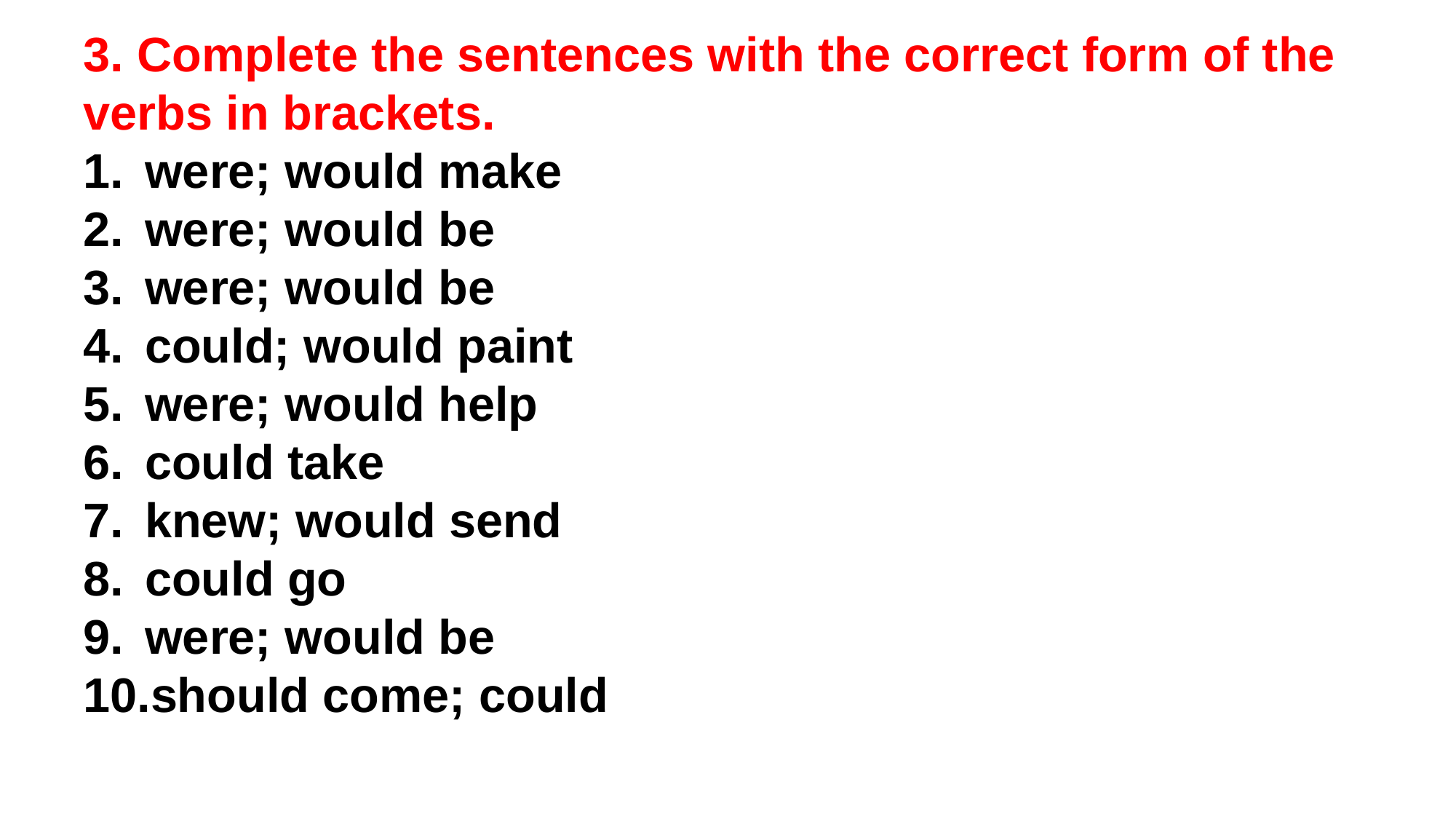

3. Complete the sentences with the correct form of the verbs in brackets.
were; would make
were; would be
were; would be
could; would paint
were; would help
could take
knew; would send
could go
were; would be
should come; could